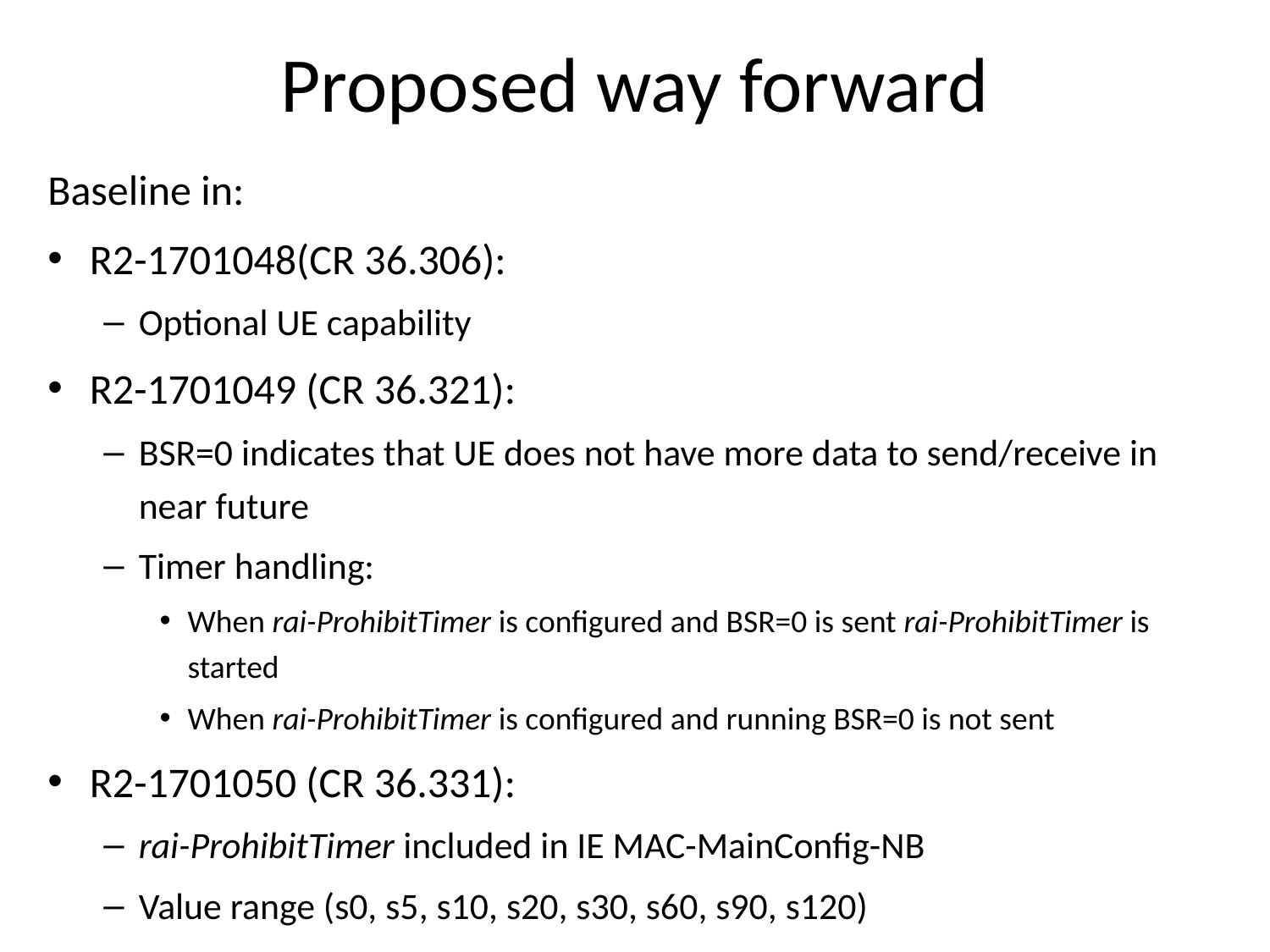

# Proposed way forward
Baseline in:
R2-1701048(CR 36.306):
Optional UE capability
R2-1701049 (CR 36.321):
BSR=0 indicates that UE does not have more data to send/receive in near future
Timer handling:
When rai-ProhibitTimer is configured and BSR=0 is sent rai-ProhibitTimer is started
When rai-ProhibitTimer is configured and running BSR=0 is not sent
R2-1701050 (CR 36.331):
rai-ProhibitTimer included in IE MAC-MainConfig-NB
Value range (s0, s5, s10, s20, s30, s60, s90, s120)